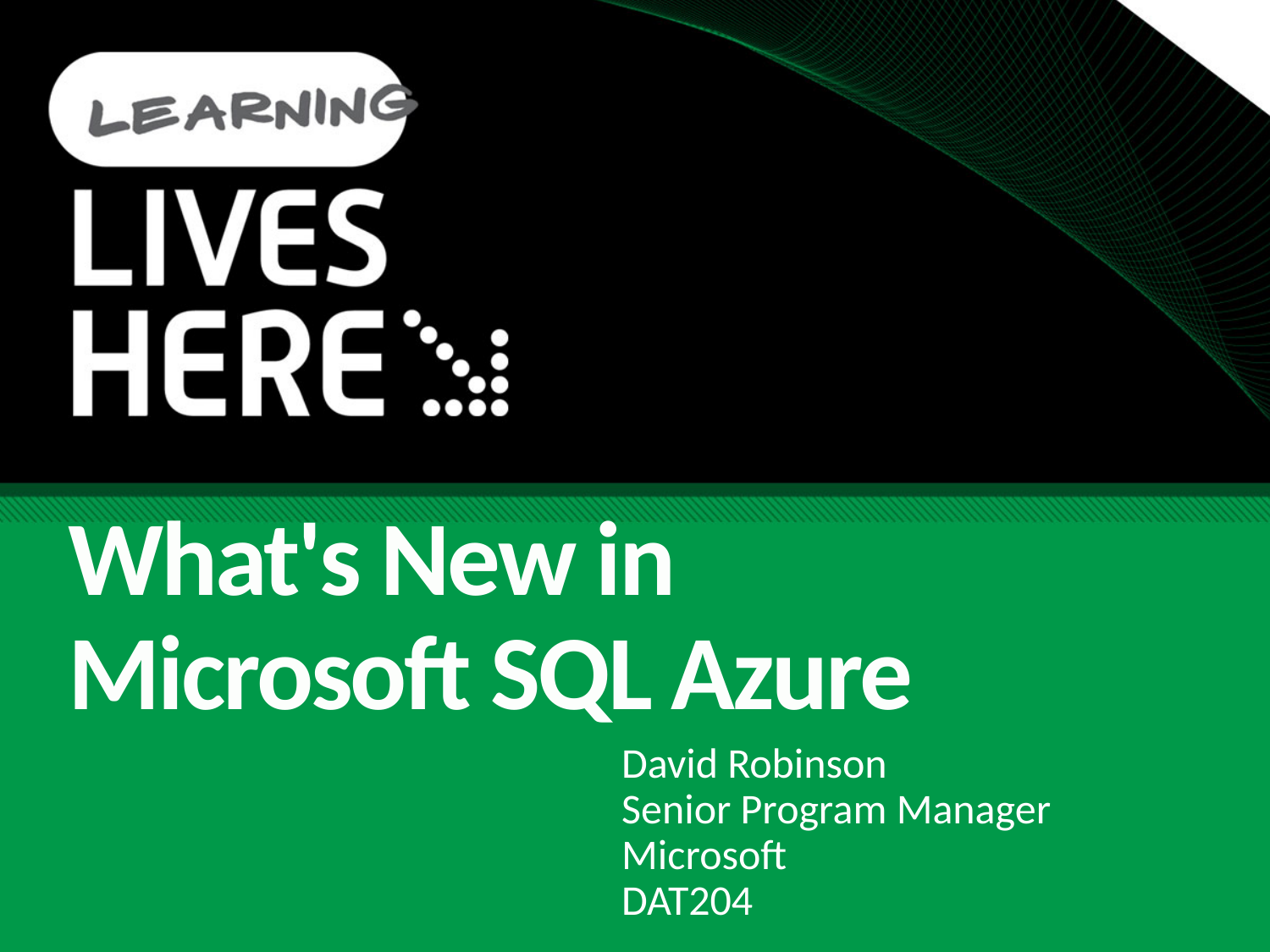

# What's New in Microsoft SQL Azure
David Robinson
Senior Program Manager
Microsoft
DAT204